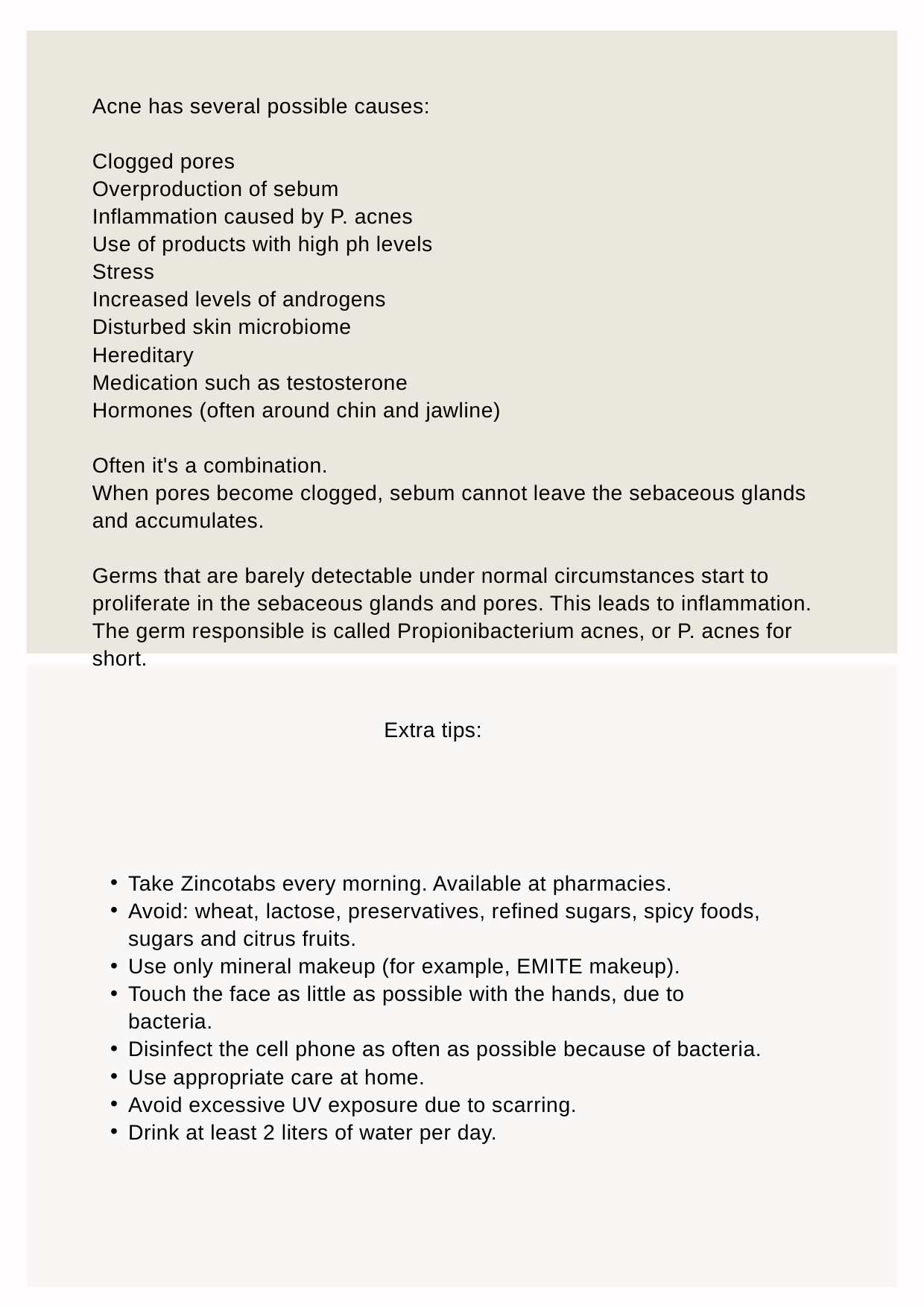

Acne has several possible causes:

Clogged pores
Overproduction of sebum
Inflammation caused by P. acnes
Use of products with high ph levels
Stress
Increased levels of androgens
Disturbed skin microbiome
Hereditary
Medication such as testosterone
Hormones (often around chin and jawline)

Often it's a combination.
When pores become clogged, sebum cannot leave the sebaceous glands and accumulates.

Germs that are barely detectable under normal circumstances start to proliferate in the sebaceous glands and pores. This leads to inflammation.
The germ responsible is called Propionibacterium acnes, or P. acnes for short.

Extra tips:

Take Zincotabs every morning. Available at pharmacies.
Avoid: wheat, lactose, preservatives, refined sugars, spicy foods, sugars and citrus fruits.
Use only mineral makeup (for example, EMITE makeup).
Touch the face as little as possible with the hands, due to bacteria.
Disinfect the cell phone as often as possible because of bacteria.
Use appropriate care at home.
Avoid excessive UV exposure due to scarring.
Drink at least 2 liters of water per day.